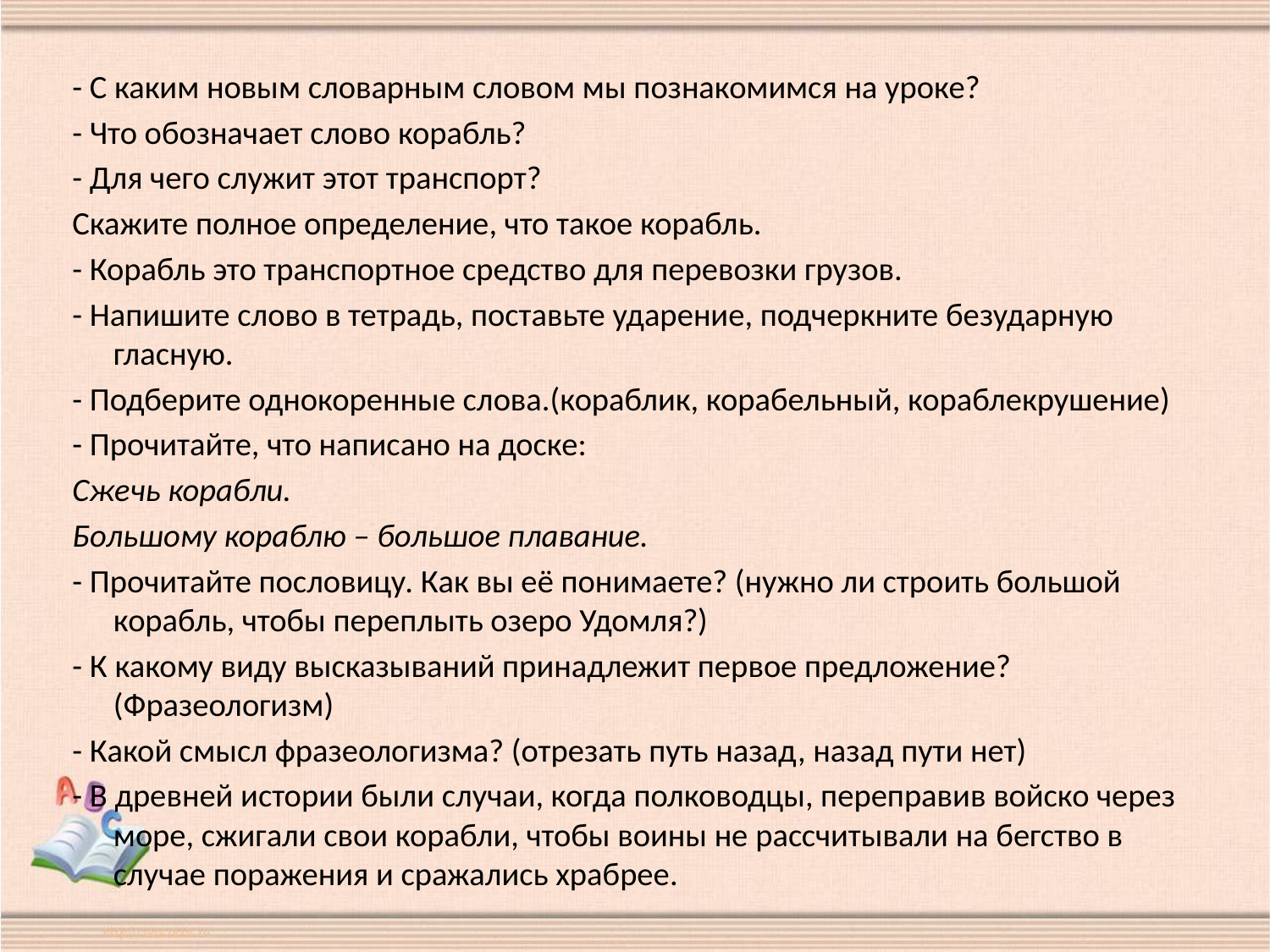

- С каким новым словарным словом мы познакомимся на уроке?
- Что обозначает слово корабль?
- Для чего служит этот транспорт?
Скажите полное определение, что такое корабль.
- Корабль это транспортное средство для перевозки грузов.
- Напишите слово в тетрадь, поставьте ударение, подчеркните безударную гласную.
- Подберите однокоренные слова.(кораблик, корабельный, кораблекрушение)
- Прочитайте, что написано на доске:
Сжечь корабли.
Большому кораблю – большое плавание.
- Прочитайте пословицу. Как вы её понимаете? (нужно ли строить большой корабль, чтобы переплыть озеро Удомля?)
- К какому виду высказываний принадлежит первое предложение? (Фразеологизм)
- Какой смысл фразеологизма? (отрезать путь назад, назад пути нет)
- В древней истории были случаи, когда полководцы, переправив войско через море, сжигали свои корабли, чтобы воины не рассчитывали на бегство в случае поражения и сражались храбрее.